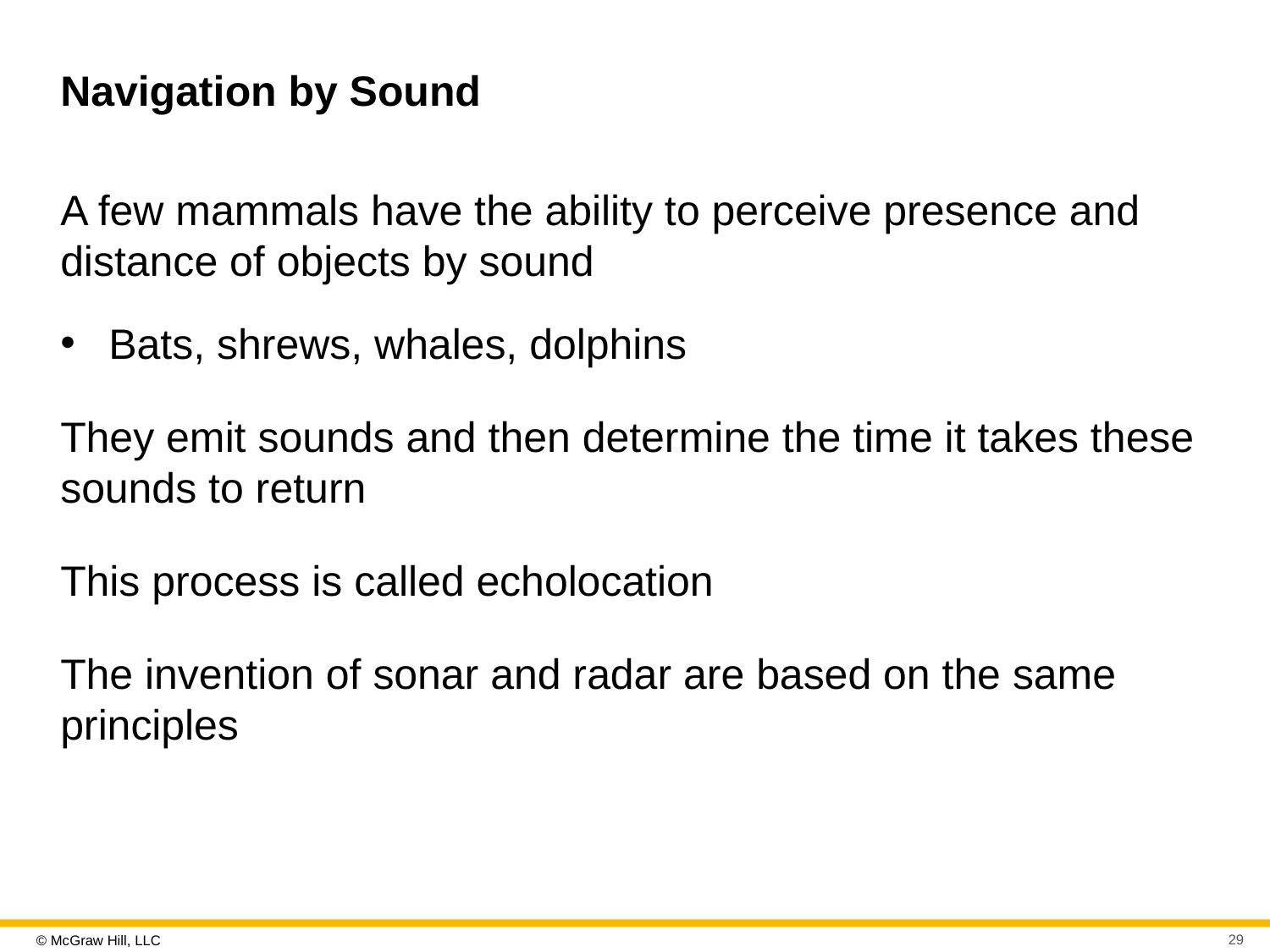

# Navigation by Sound
A few mammals have the ability to perceive presence and distance of objects by sound
Bats, shrews, whales, dolphins
They emit sounds and then determine the time it takes these sounds to return
This process is called echolocation
The invention of sonar and radar are based on the same principles
29